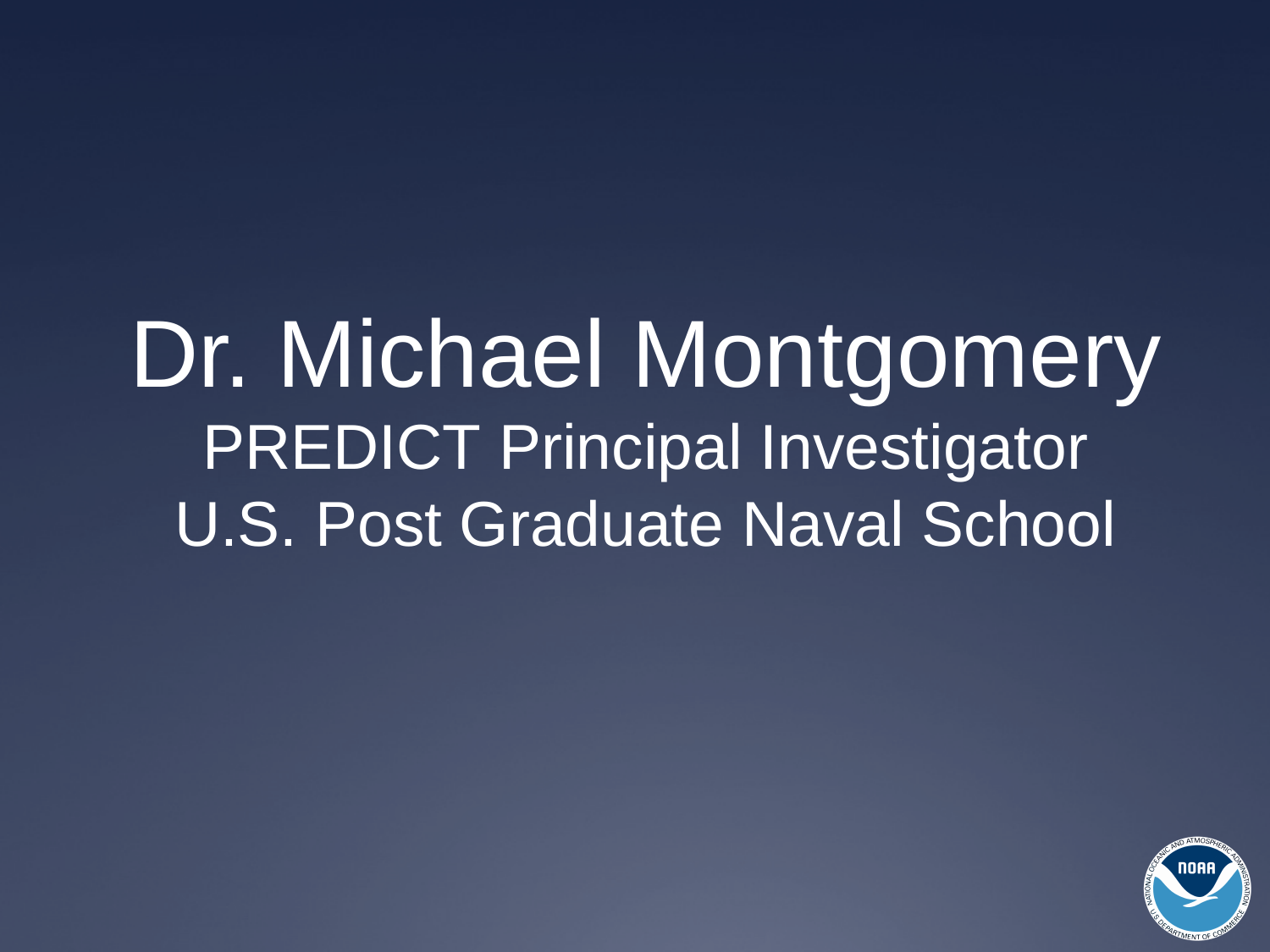

# Dr. Michael Montgomery PREDICT Principal Investigator U.S. Post Graduate Naval School